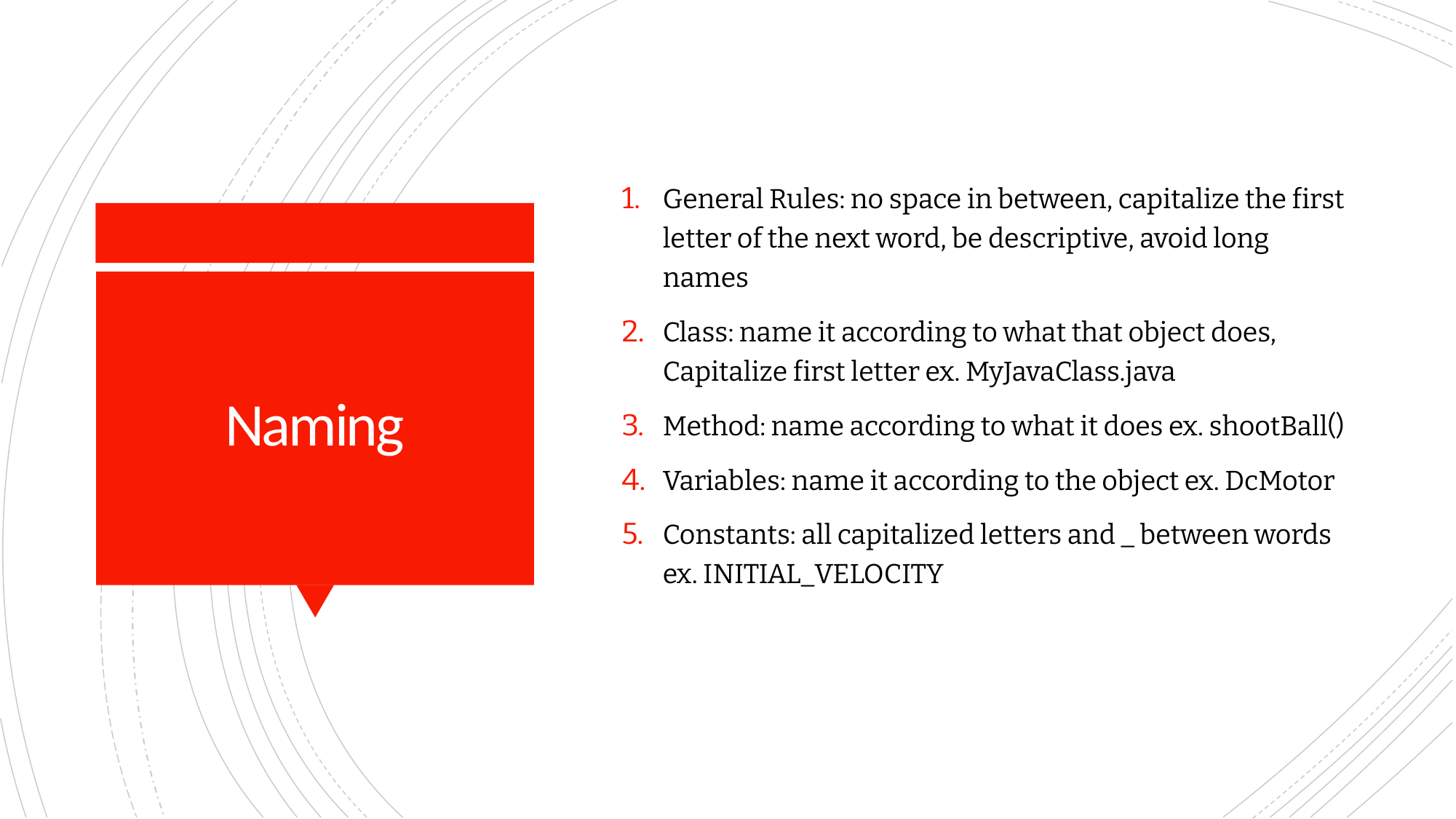

General Rules: no space in between, capitalize the first letter of the next word, be descriptive, avoid long names
Class: name it according to what that object does, Capitalize first letter ex. MyJavaClass.java
Method: name according to what it does ex. shootBall()
Variables: name it according to the object ex. DcMotor
Constants: all capitalized letters and _ between words ex. INITIAL_VELOCITY

# Naming